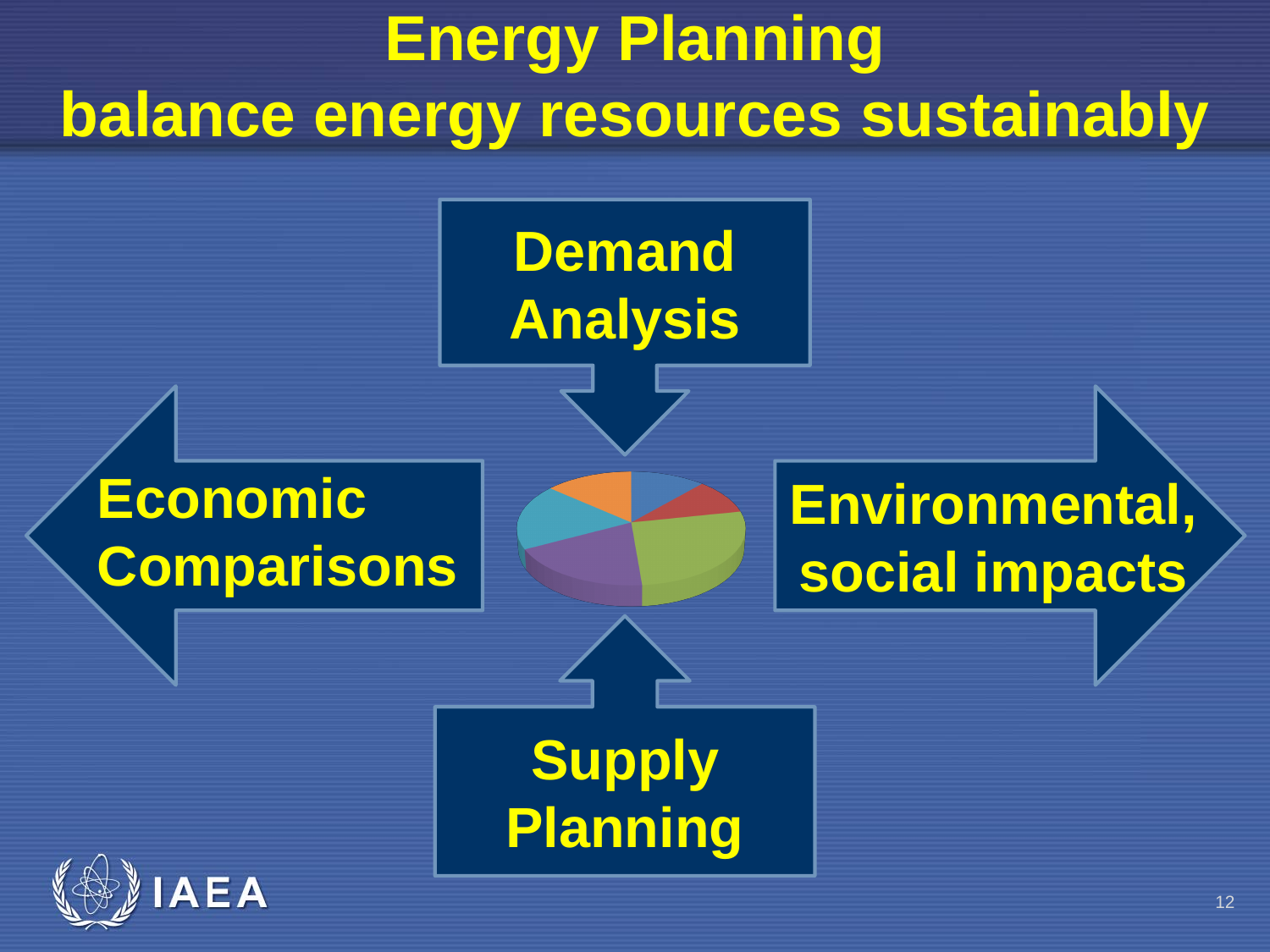

# Energy Planning balance energy resources sustainably
Demand Analysis

Environmental,
social impacts

Economic
Comparisons

[unsupported chart]

Supply Planning
12